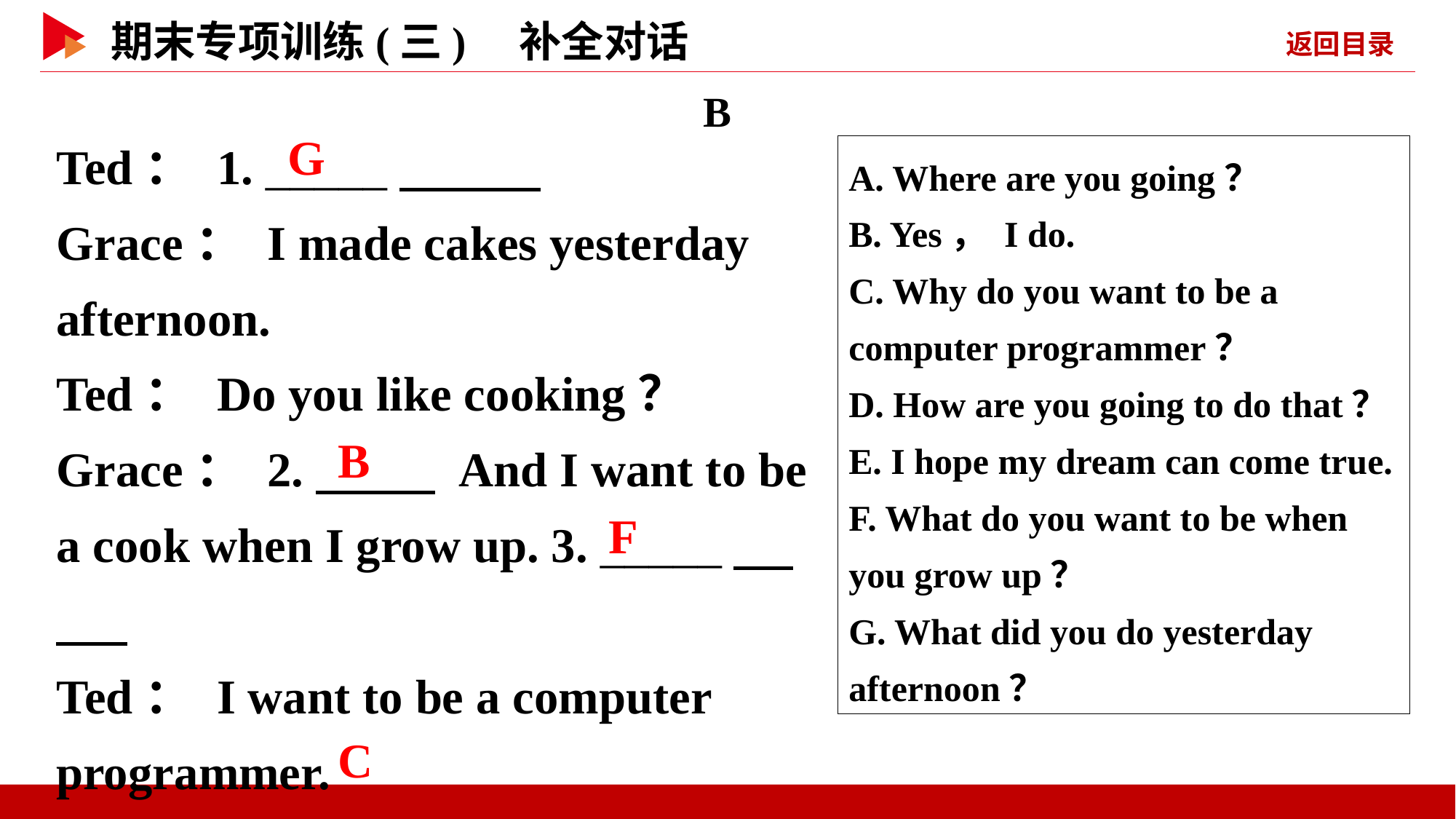

B
Ted： 1. _____
Grace： I made cakes yesterday afternoon.
Ted： Do you like cooking？
Grace： 2.　  　 And I want to be a cook when I grow up. 3. _____
Ted： I want to be a computer programmer.
Grace： 4.
　G
A. Where are you going？
B. Yes， I do.
C. Why do you want to be a computer programmer？
D. How are you going to do that？
E. I hope my dream can come true.
F. What do you want to be when you grow up？
G. What did you do yesterday afternoon？
　B
　F
　C